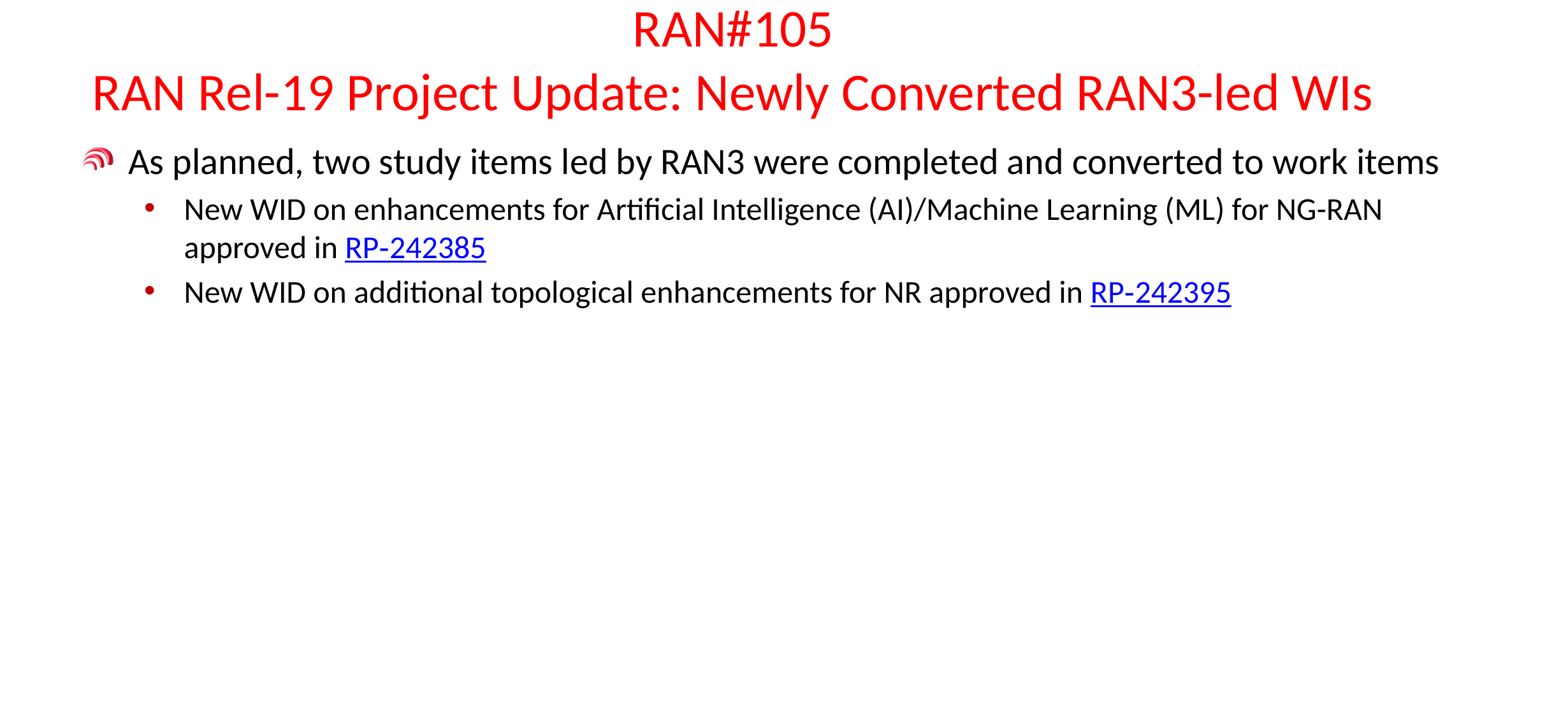

# RAN#105 RAN Rel-19 Project Update: Newly Converted RAN3-led WIs
As planned, two study items led by RAN3 were completed and converted to work items
New WID on enhancements for Artificial Intelligence (AI)/Machine Learning (ML) for NG-RAN approved in RP‑242385
New WID on additional topological enhancements for NR approved in RP‑242395